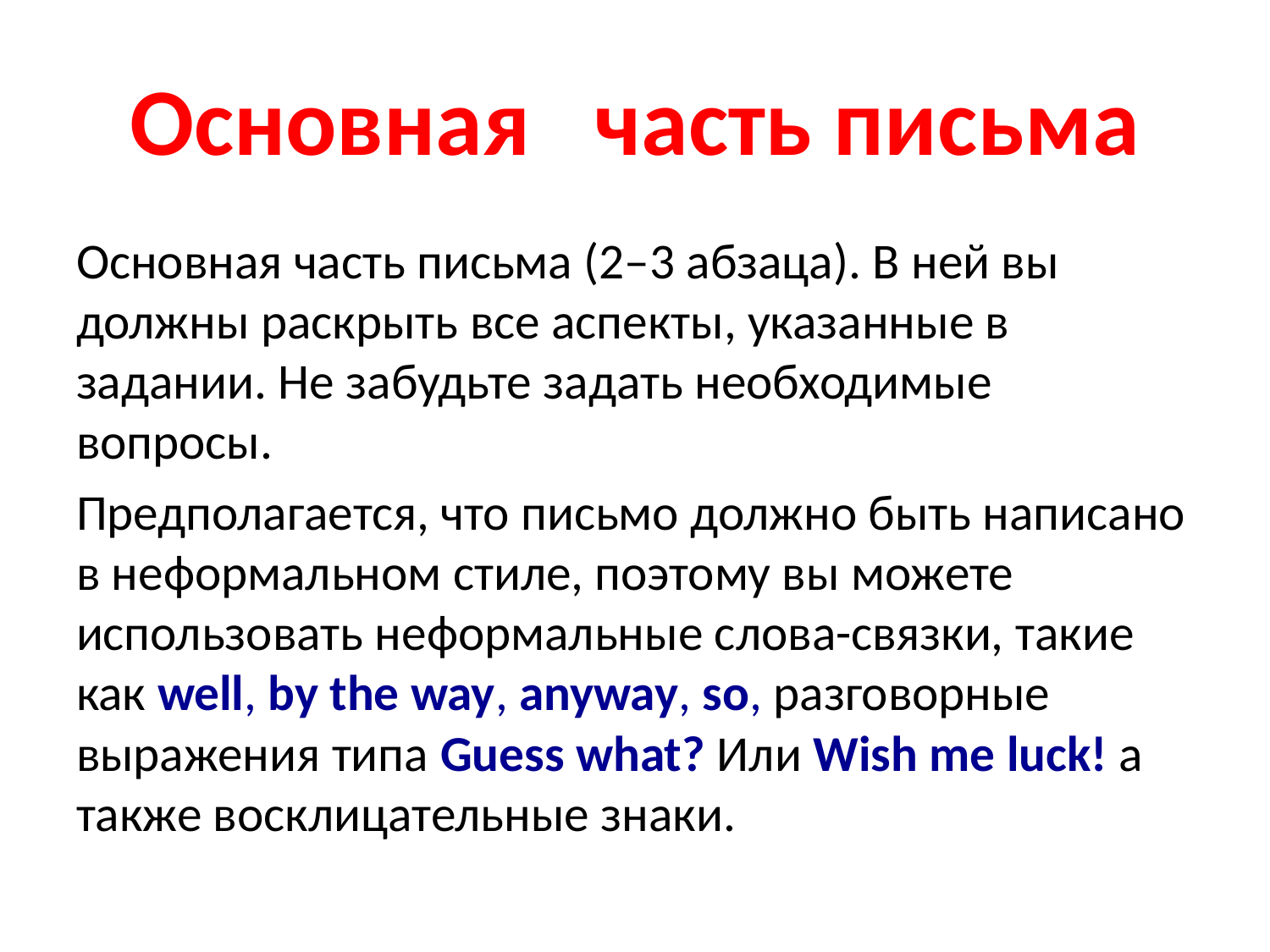

# Основная   часть письма
Основная часть письма (2–3 абзаца). В ней вы должны раскрыть все аспекты, указанные в задании. Не забудьте задать необходимые вопросы.
Предполагается, что письмо должно быть написано в неформальном стиле, поэтому вы можете использовать неформальные слова-связки, такие как well, by the way, anyway, so, разговорные выражения типа Guess what? Или Wish me luck! а также восклицательные знаки.